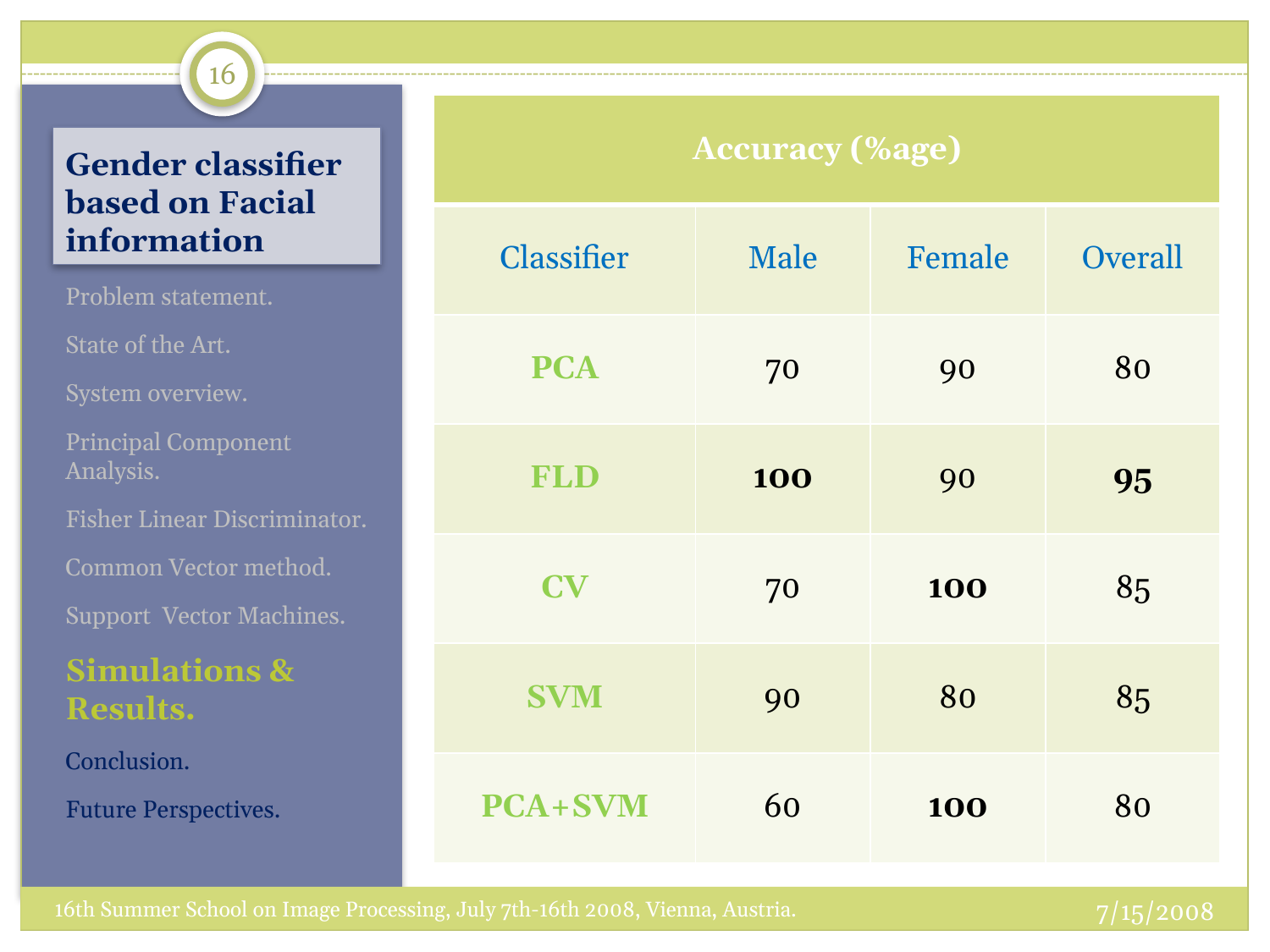

16
| Accuracy (%age) |  |  |  |
| --- | --- | --- | --- |
| Classifier | Male | Female | Overall |
| PCA | 70 | 90 | 80 |
| FLD | 100 | 90 | 95 |
| CV | 70 | 100 | 85 |
| SVM | 90 | 80 | 85 |
| PCA+SVM | 60 | 100 | 80 |
# Gender classifier based on Facial information
Problem statement.
State of the Art.
System overview.
Principal Component Analysis.
Fisher Linear Discriminator.
Common Vector method.
Support  Vector Machines.
Simulations & Results.
Conclusion.
Future Perspectives.
7/15/2008
16th Summer School on Image Processing, July 7th-16th 2008, Vienna, Austria.